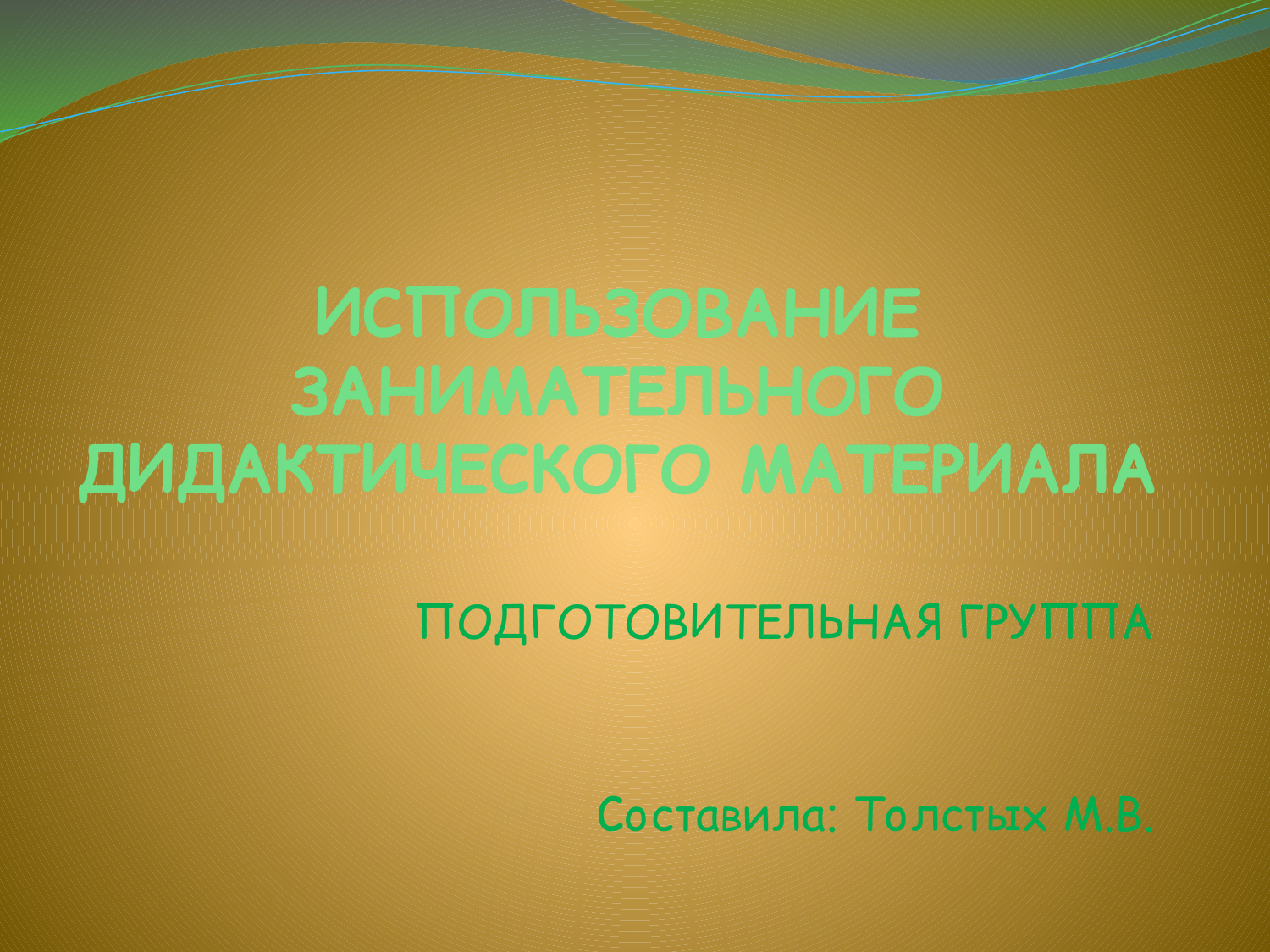

# ИСПОЛЬЗОВАНИЕ ЗАНИМАТЕЛЬНОГО ДИДАКТИЧЕСКОГО МАТЕРИАЛА
ПОДГОТОВИТЕЛЬНАЯ ГРУППА

Составила: Толстых М.В.